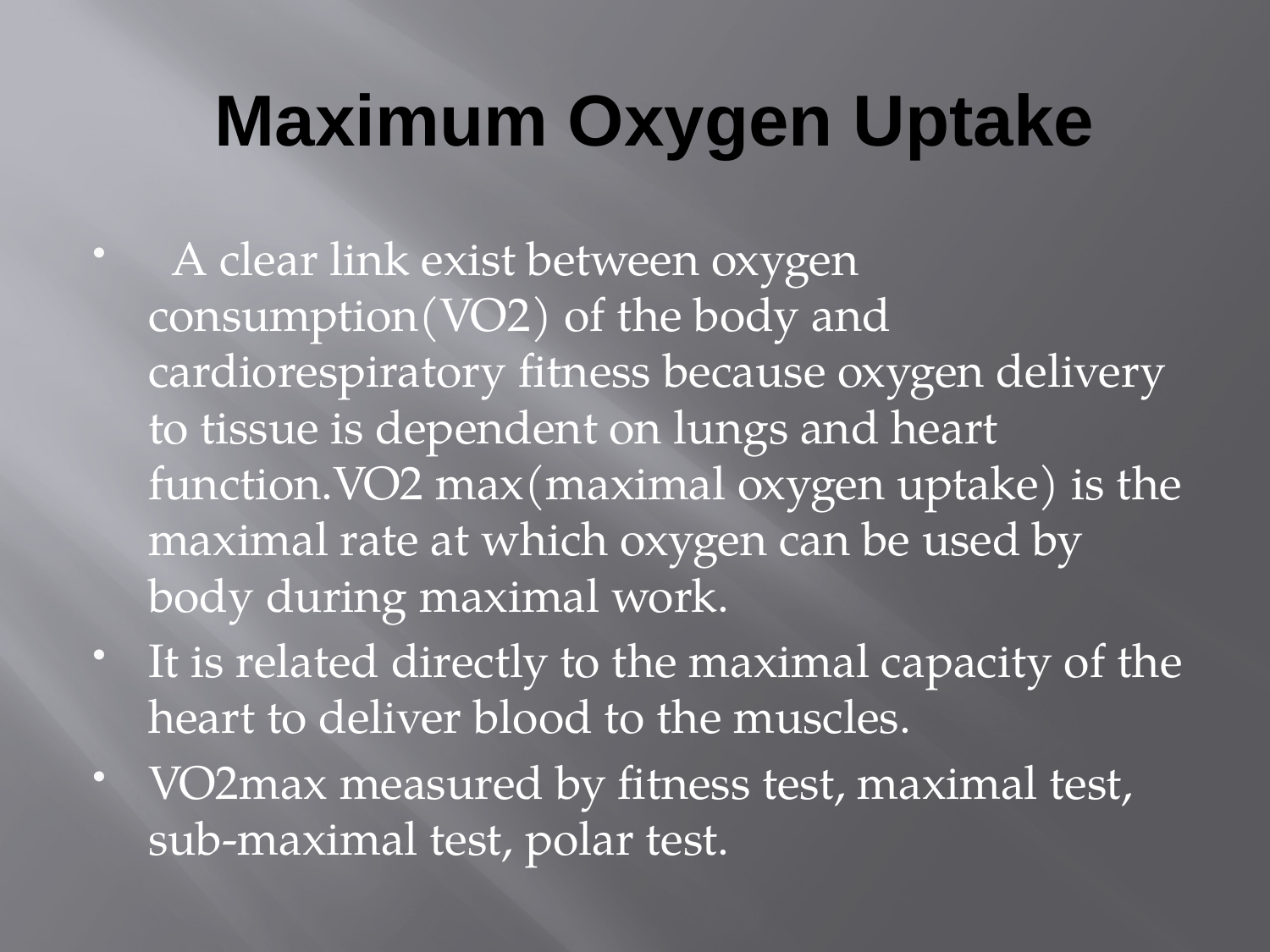

# Maximum Oxygen Uptake
  A clear link exist between oxygen consumption(VO2) of the body and cardiorespiratory fitness because oxygen delivery to tissue is dependent on lungs and heart function.VO2 max(maximal oxygen uptake) is the maximal rate at which oxygen can be used by body during maximal work.
It is related directly to the maximal capacity of the heart to deliver blood to the muscles.
VO2max measured by fitness test, maximal test, sub-maximal test, polar test.